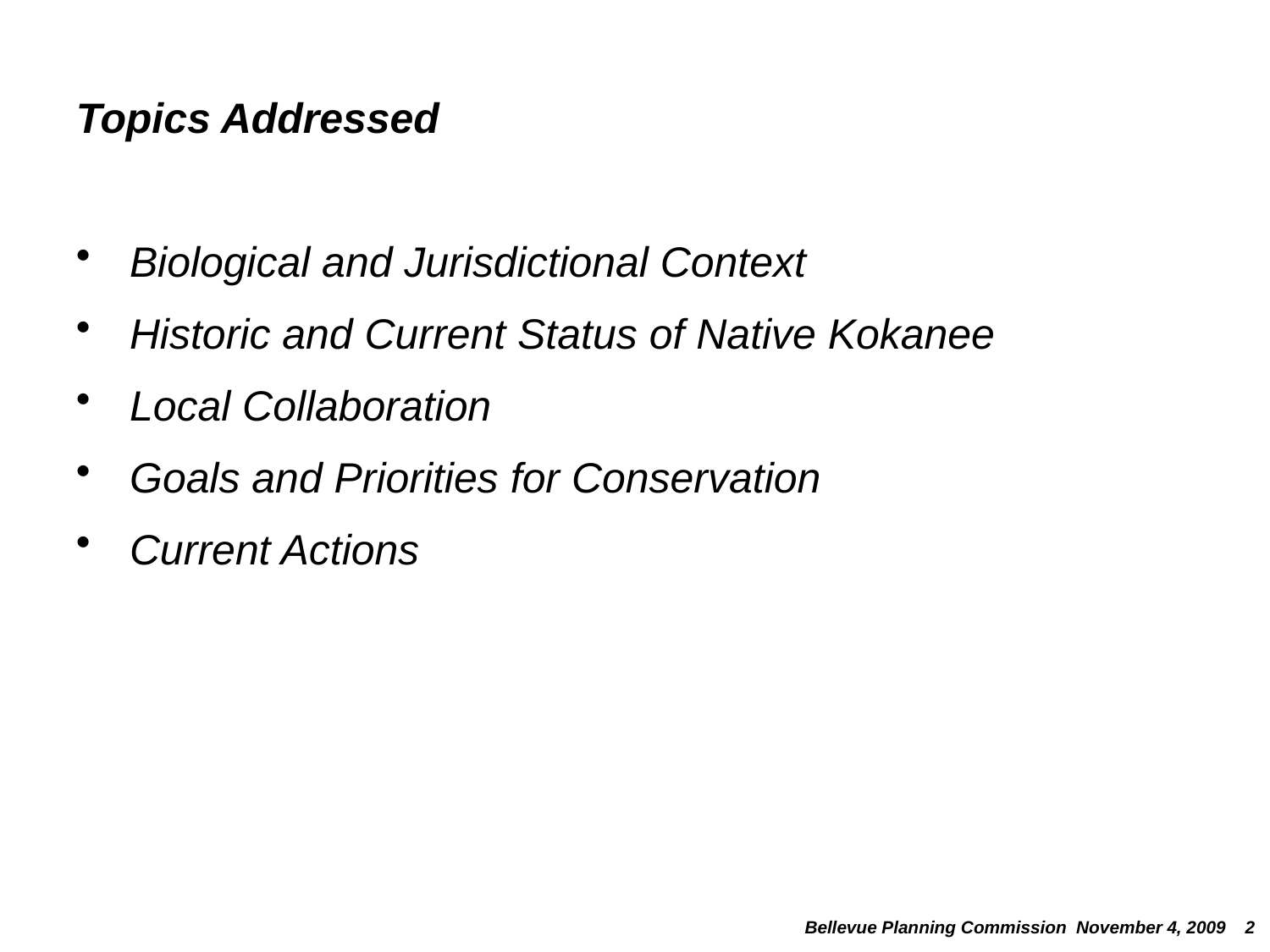

Topics Addressed

  Biological and Jurisdictional Context
  Historic and Current Status of Native Kokanee
  Local Collaboration
  Goals and Priorities for Conservation
  Current Actions